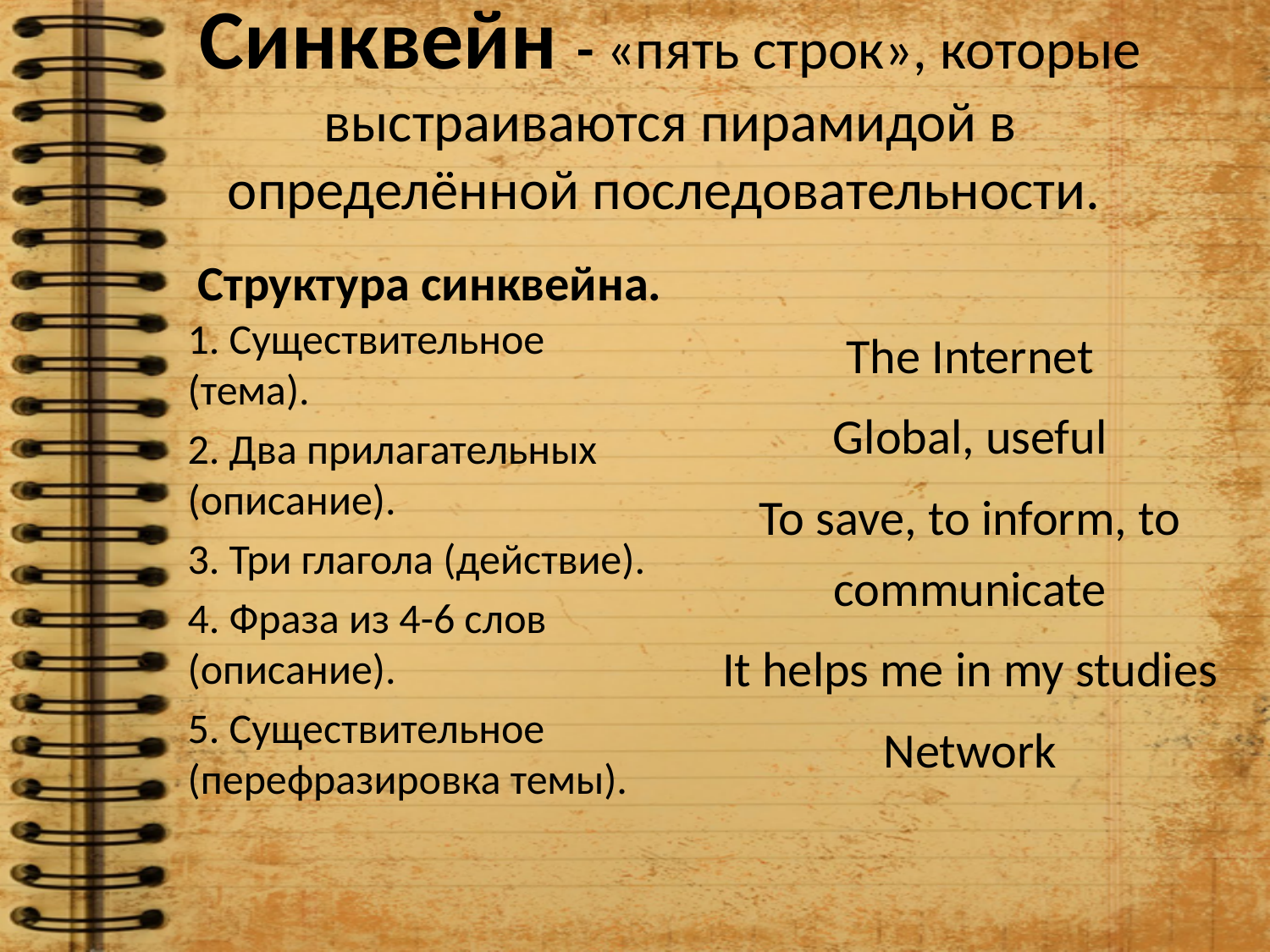

# Синквейн - «пять строк», которые выстраиваются пирамидой в определённой последовательности.

Структура синквейна.

1. Существительное (тема).
2. Два прилагательных (описание).
3. Три глагола (действие).
4. Фраза из 4-6 слов (описание).
5. Существительное (перефразировка темы).

The Internet
Global, useful
To save, to inform, to communicate
It helps me in my studies
Network